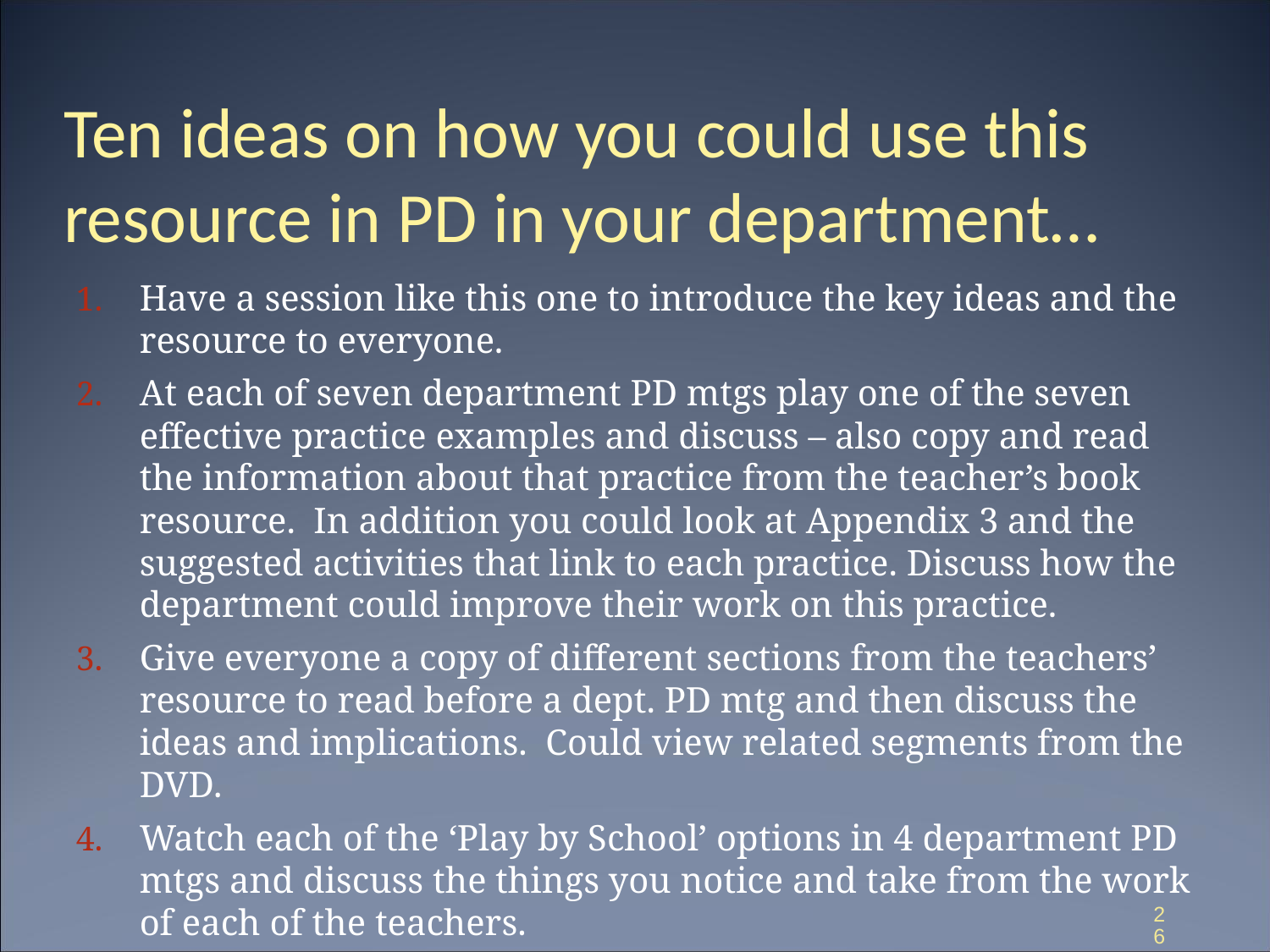

# Ten ideas on how you could use this resource in PD in your department…
Have a session like this one to introduce the key ideas and the resource to everyone.
At each of seven department PD mtgs play one of the seven effective practice examples and discuss – also copy and read the information about that practice from the teacher’s book resource.  In addition you could look at Appendix 3 and the suggested activities that link to each practice. Discuss how the department could improve their work on this practice.
Give everyone a copy of different sections from the teachers’ resource to read before a dept. PD mtg and then discuss the ideas and implications.  Could view related segments from the DVD.
Watch each of the ‘Play by School’ options in 4 department PD mtgs and discuss the things you notice and take from the work of each of the teachers.

26